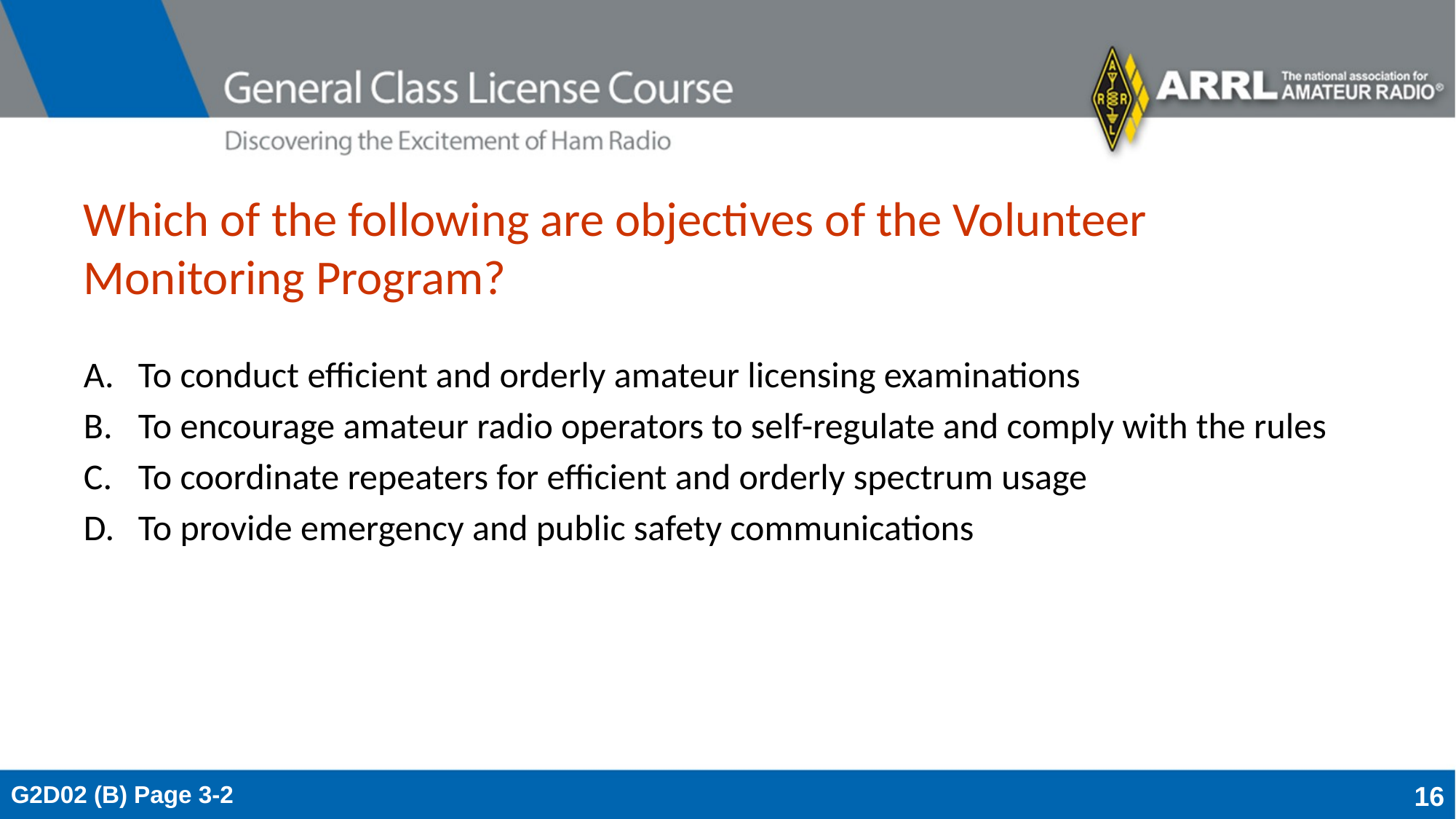

# Which of the following are objectives of the Volunteer Monitoring Program?
To conduct efficient and orderly amateur licensing examinations
To encourage amateur radio operators to self-regulate and comply with the rules
To coordinate repeaters for efficient and orderly spectrum usage
To provide emergency and public safety communications
G2D02 (B) Page 3-2
16